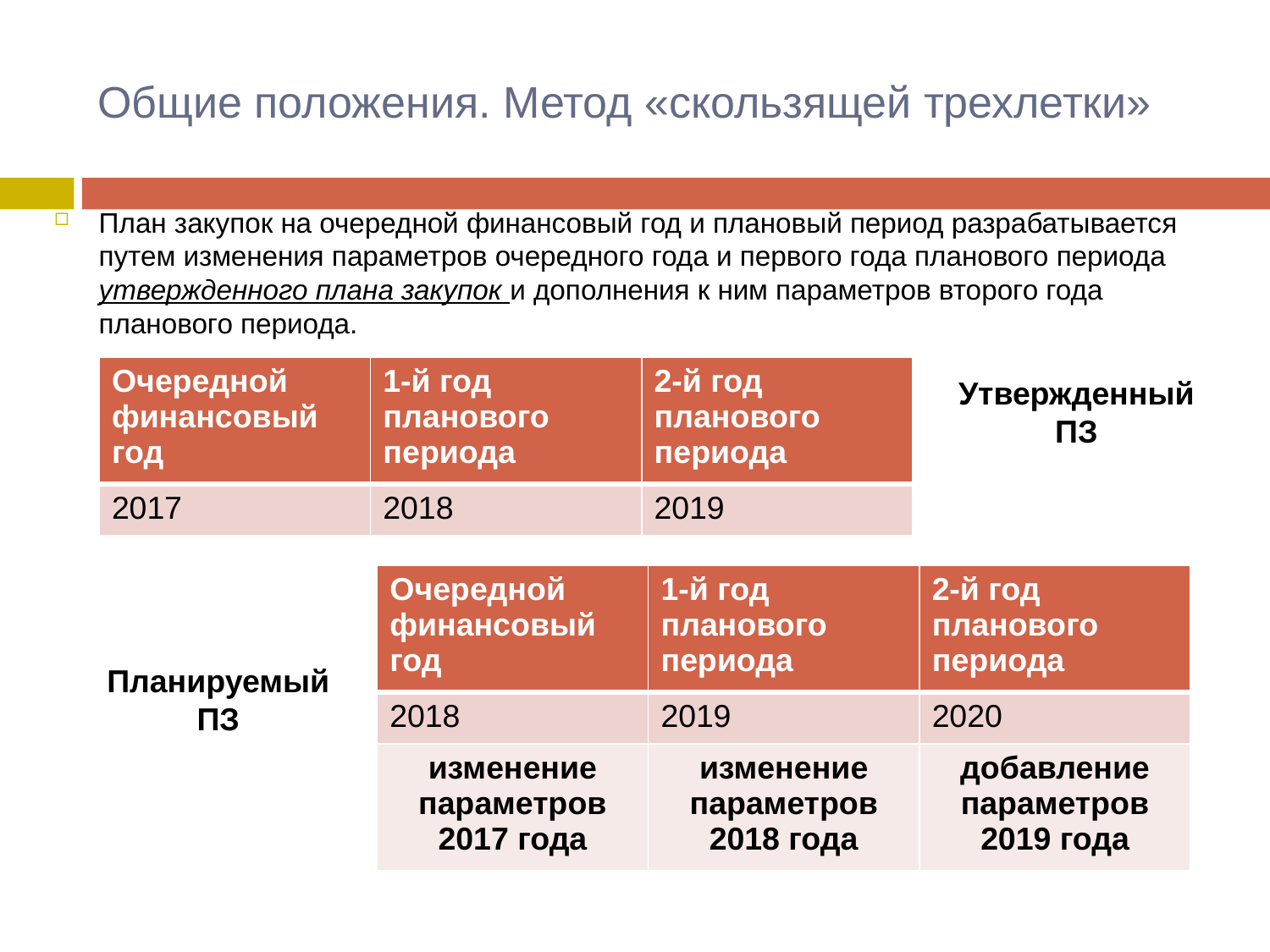

# Общие положения. Метод «скользящей трехлетки»
План закупок на очередной финансовый год и плановый период разрабатывается путем изменения параметров очередного года и первого года планового периода утвержденного плана закупок и дополнения к ним параметров второго года планового периода.
| Очередной финансовый год | 1-й год планового периода | 2-й год планового периода |
| --- | --- | --- |
| 2017 | 2018 | 2019 |
Утвержденный ПЗ
| Очередной финансовый год | 1-й год планового периода | 2-й год планового периода |
| --- | --- | --- |
| 2018 | 2019 | 2020 |
| изменение параметров 2017 года | изменение параметров 2018 года | добавление параметров 2019 года |
Планируемый ПЗ